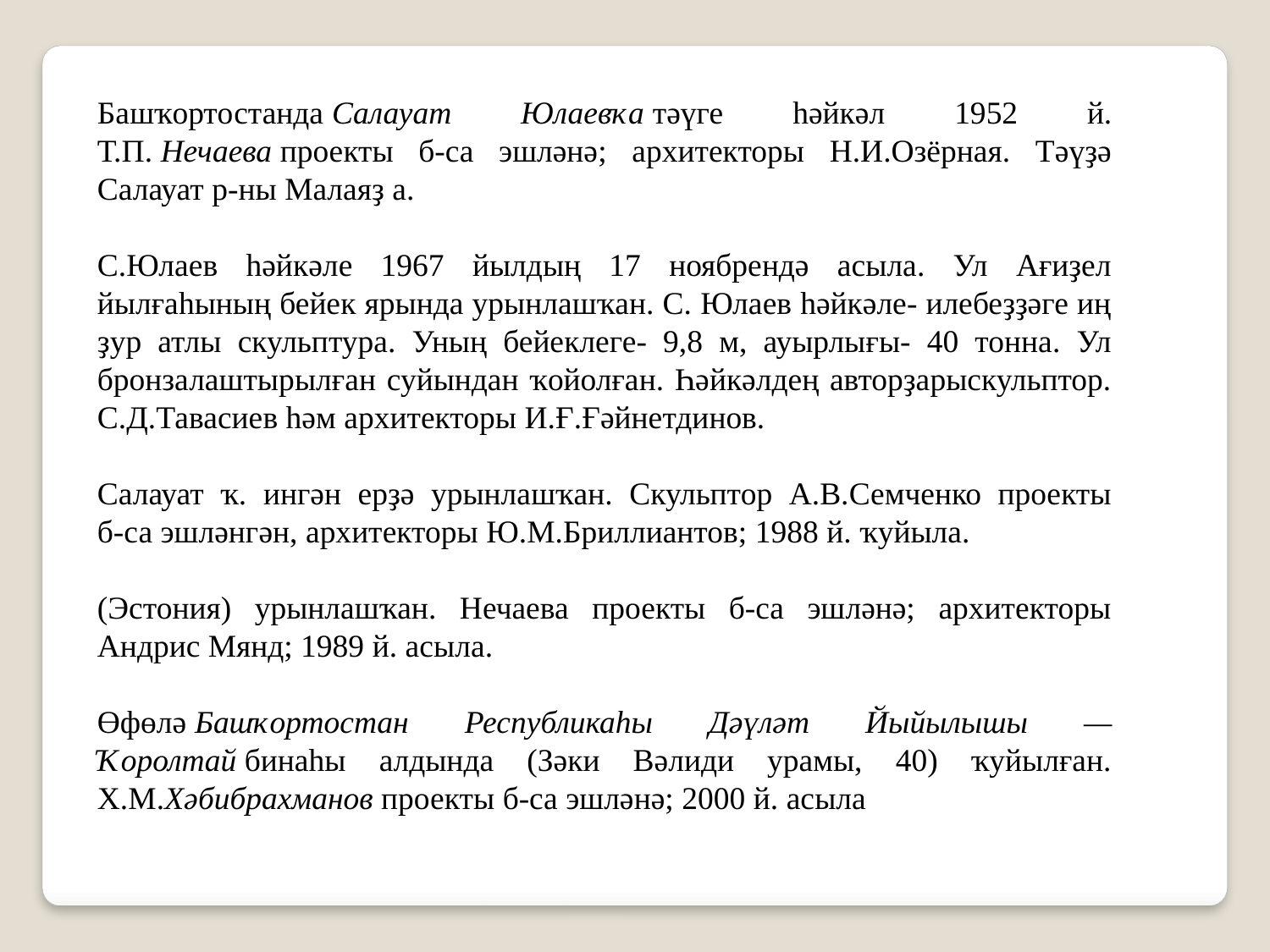

Башҡортостанда Салауат Юлаевҡа тәүге һәйкәл 1952 й. Т.П. Нечаева проекты б‑са эшләнә; архитекторы Н.И.Озёрная. Тәүҙә Салауат р‑ны Малаяҙ а.

С.Юлаев һәйкәле 1967 йылдың 17 ноябрендә асыла. Ул Ағиҙел йылғаһының бейек ярында урынлашҡан. С. Юлаев һәйкәле- илебеҙҙәге иң ҙур атлы скульптура. Уның бейеклеге- 9,8 м, ауырлығы- 40 тонна. Ул бронзалаштырылған суйындан ҡойолған. Һәйкәлдең авторҙарыскульптор. С.Д.Тавасиев һәм архитекторы И.Ғ.Ғәйнетдинов.

Салауат ҡ. ингән ерҙә урынлашҡан. Скульптор А.В.Семченко проекты б‑са эшләнгән, архитекторы Ю.М.Бриллиантов; 1988 й. ҡуйыла.

(Эстония) урынлашҡан. Нечаева проекты б‑са эшләнә; архитекторы Андрис Мянд; 1989 й. асыла.

Өфөлә Башҡортостан Республикаһы Дәүләт Йыйылышы — Ҡоролтай бинаһы алдында (Зәки Вәлиди урамы, 40) ҡуйылған. Х.М.Хәбибрахманов проекты б‑са эшләнә; 2000 й. асыла